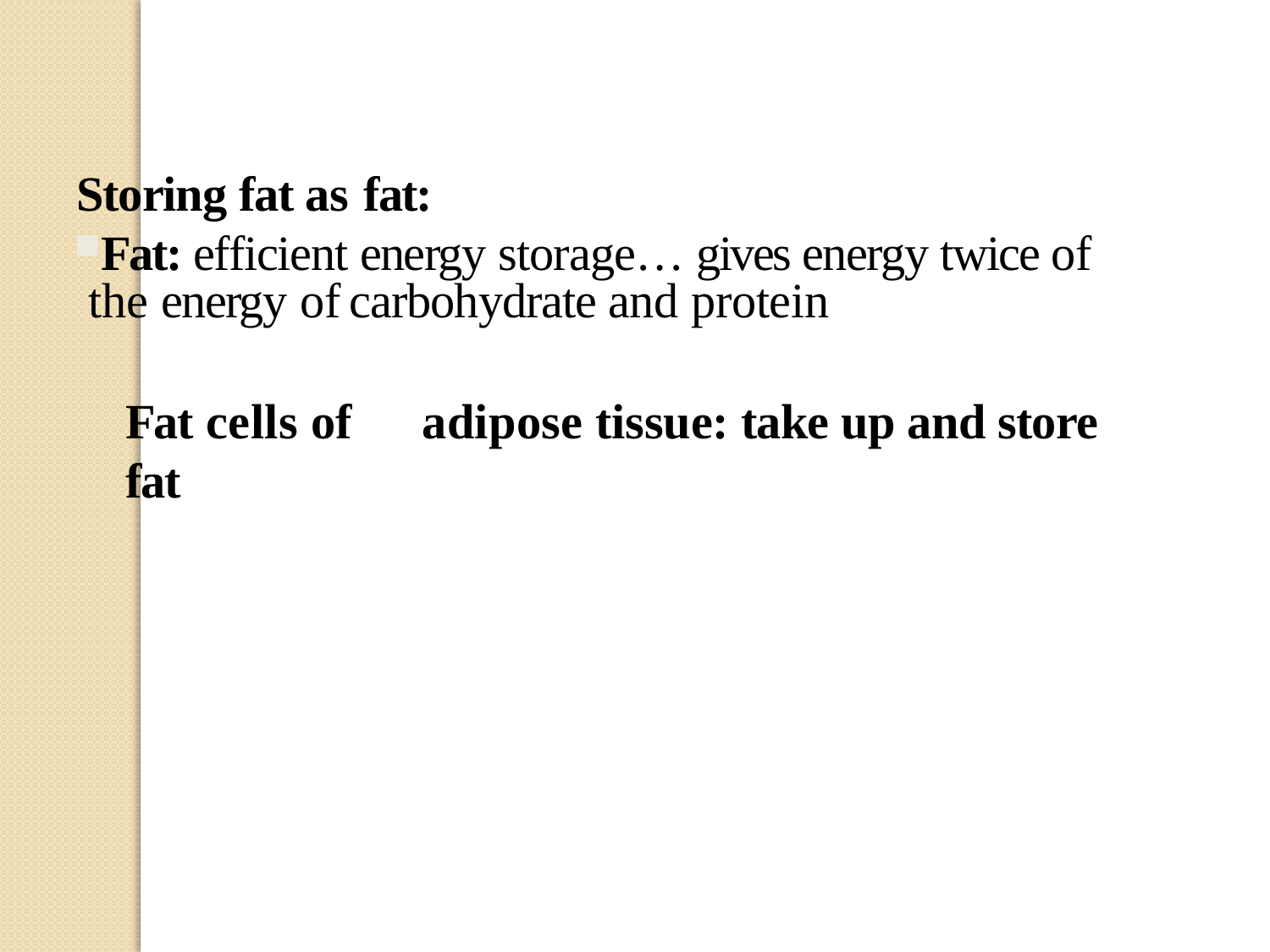

Storing fat as fat:
Fat: efficient energy storage… gives energy twice of  the energy of	carbohydrate and protein

Fat cells of	adipose tissue: take up and store fat